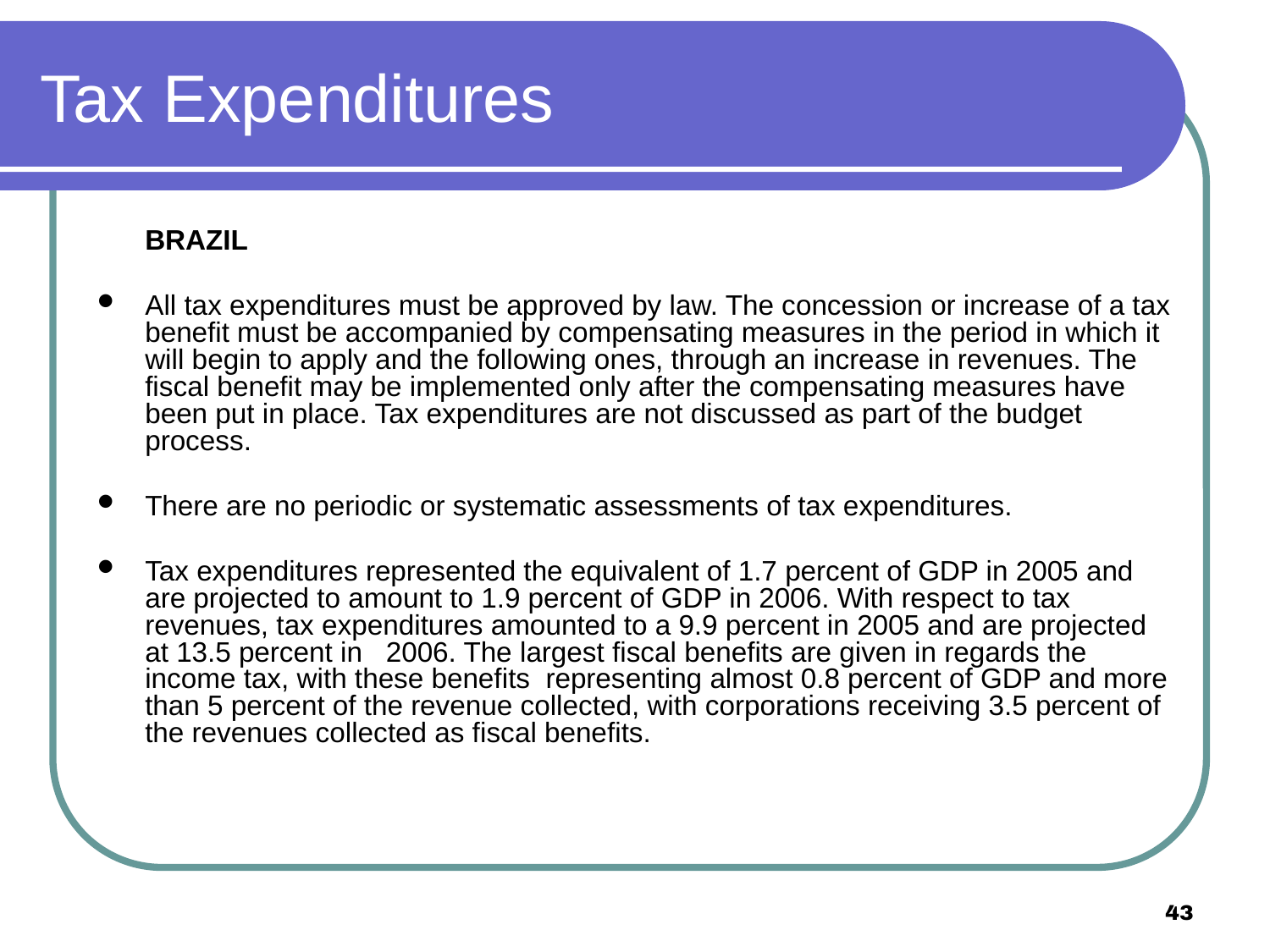

# Tax Expenditures
	BRAZIL

All tax expenditures must be approved by law. The concession or increase of a tax benefit must be accompanied by compensating measures in the period in which it will begin to apply and the following ones, through an increase in revenues. The fiscal benefit may be implemented only after the compensating measures have been put in place. Tax expenditures are not discussed as part of the budget process.

There are no periodic or systematic assessments of tax expenditures.

Tax expenditures represented the equivalent of 1.7 percent of GDP in 2005 and are projected to amount to 1.9 percent of GDP in 2006. With respect to tax revenues, tax expenditures amounted to a 9.9 percent in 2005 and are projected at 13.5 percent in   2006. The largest fiscal benefits are given in regards the income tax, with these benefits  representing almost 0.8 percent of GDP and more than 5 percent of the revenue collected, with corporations receiving 3.5 percent of the revenues collected as fiscal benefits.
43